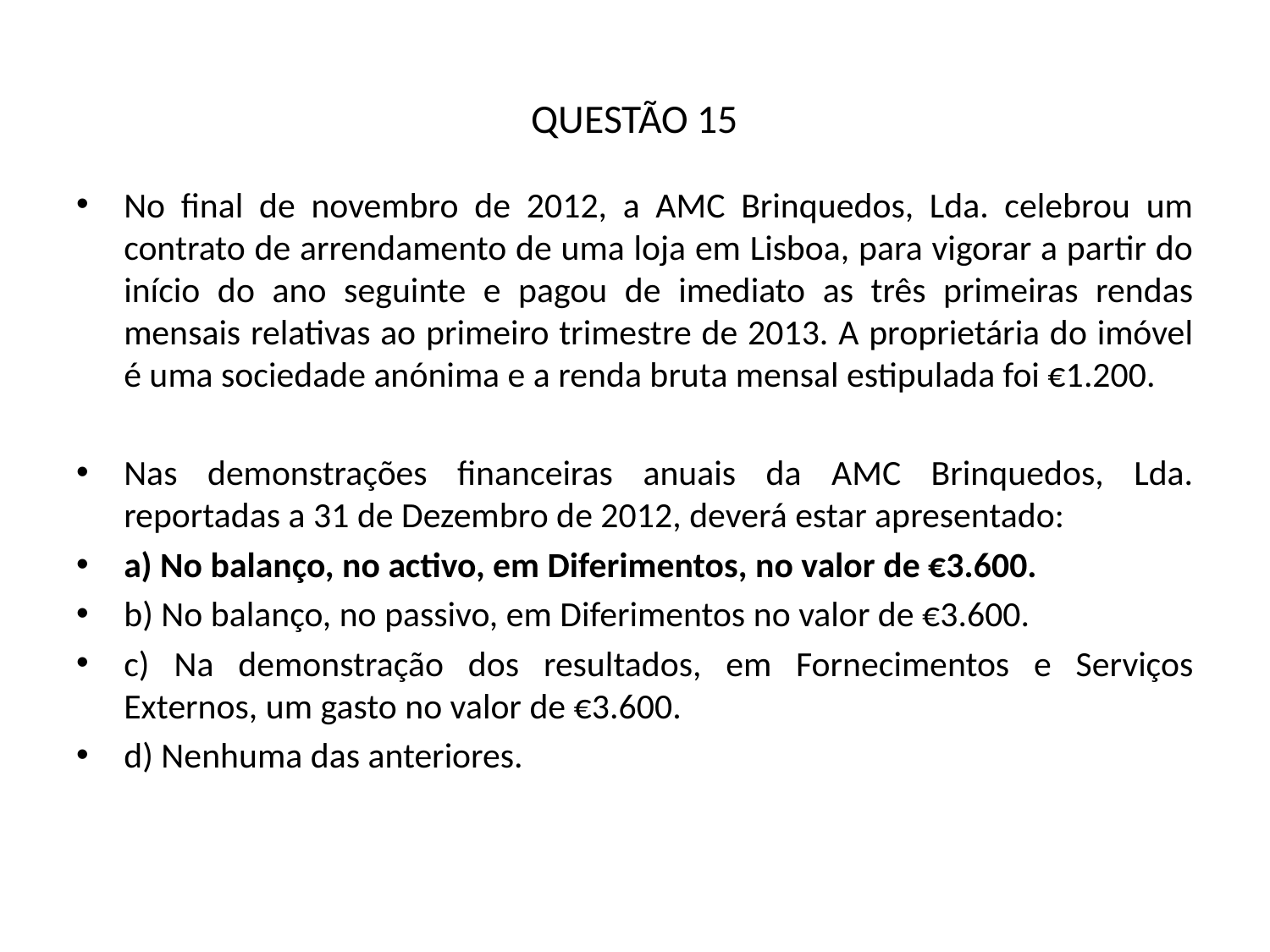

# QUESTÃO 15
No final de novembro de 2012, a AMC Brinquedos, Lda. celebrou um contrato de arrendamento de uma loja em Lisboa, para vigorar a partir do início do ano seguinte e pagou de imediato as três primeiras rendas mensais relativas ao primeiro trimestre de 2013. A proprietária do imóvel é uma sociedade anónima e a renda bruta mensal estipulada foi €1.200.

Nas demonstrações financeiras anuais da AMC Brinquedos, Lda. reportadas a 31 de Dezembro de 2012, deverá estar apresentado:
a) No balanço, no activo, em Diferimentos, no valor de €3.600.
b) No balanço, no passivo, em Diferimentos no valor de €3.600.
c) Na demonstração dos resultados, em Fornecimentos e Serviços Externos, um gasto no valor de €3.600.
d) Nenhuma das anteriores.